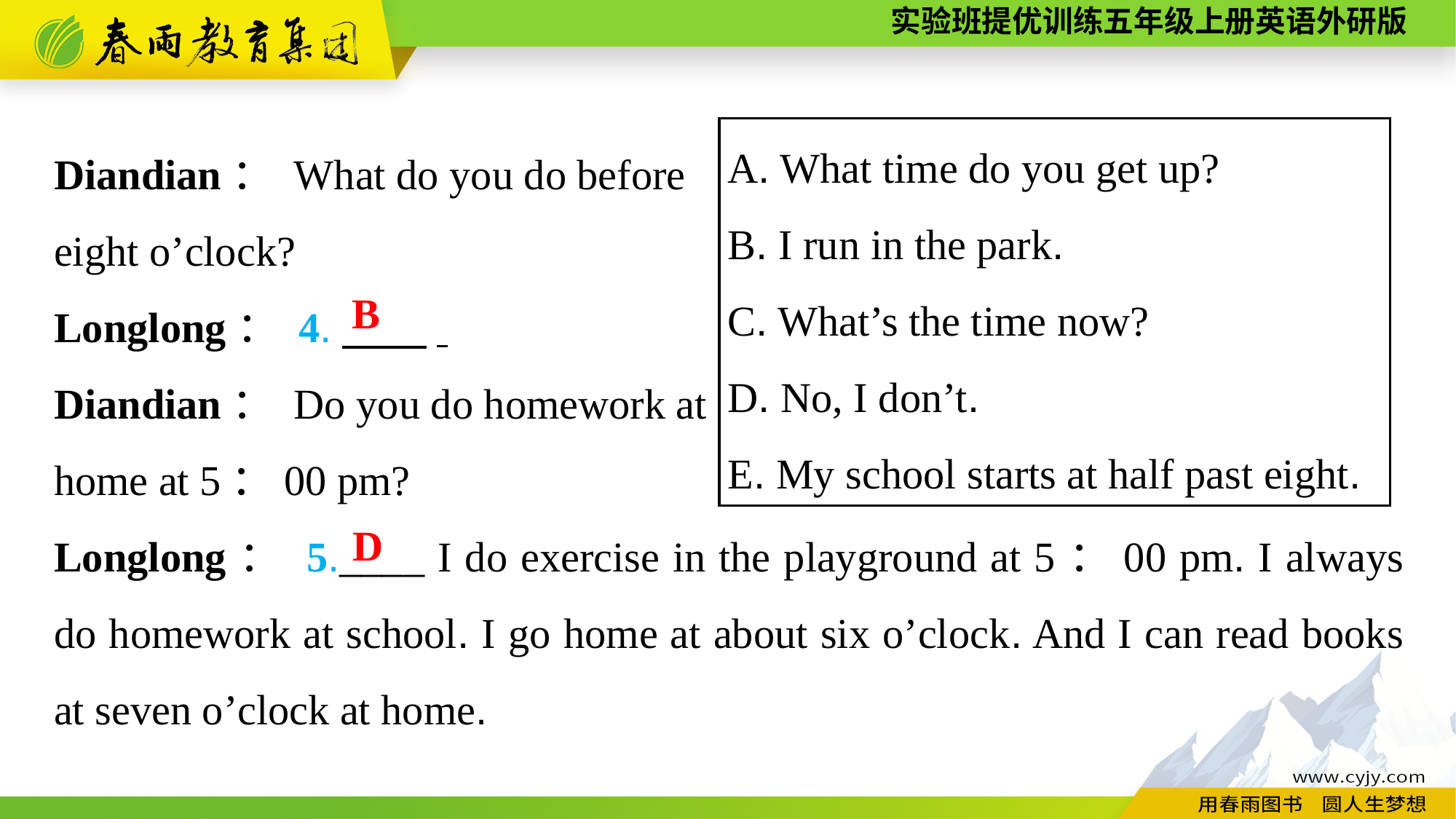

A. What time do you get up?
B. I run in the park.
C. What’s the time now?
D. No, I don’t.
E. My school starts at half past eight.
Diandian： What do you do before
eight o’clock?
Longlong： 4.　　.
Diandian： Do you do homework at
home at 5：00 pm?
Longlong： 5.____ I do exercise in the playground at 5：00 pm. I always do homework at school. I go home at about six o’clock. And I can read books at seven o’clock at home.

B
D